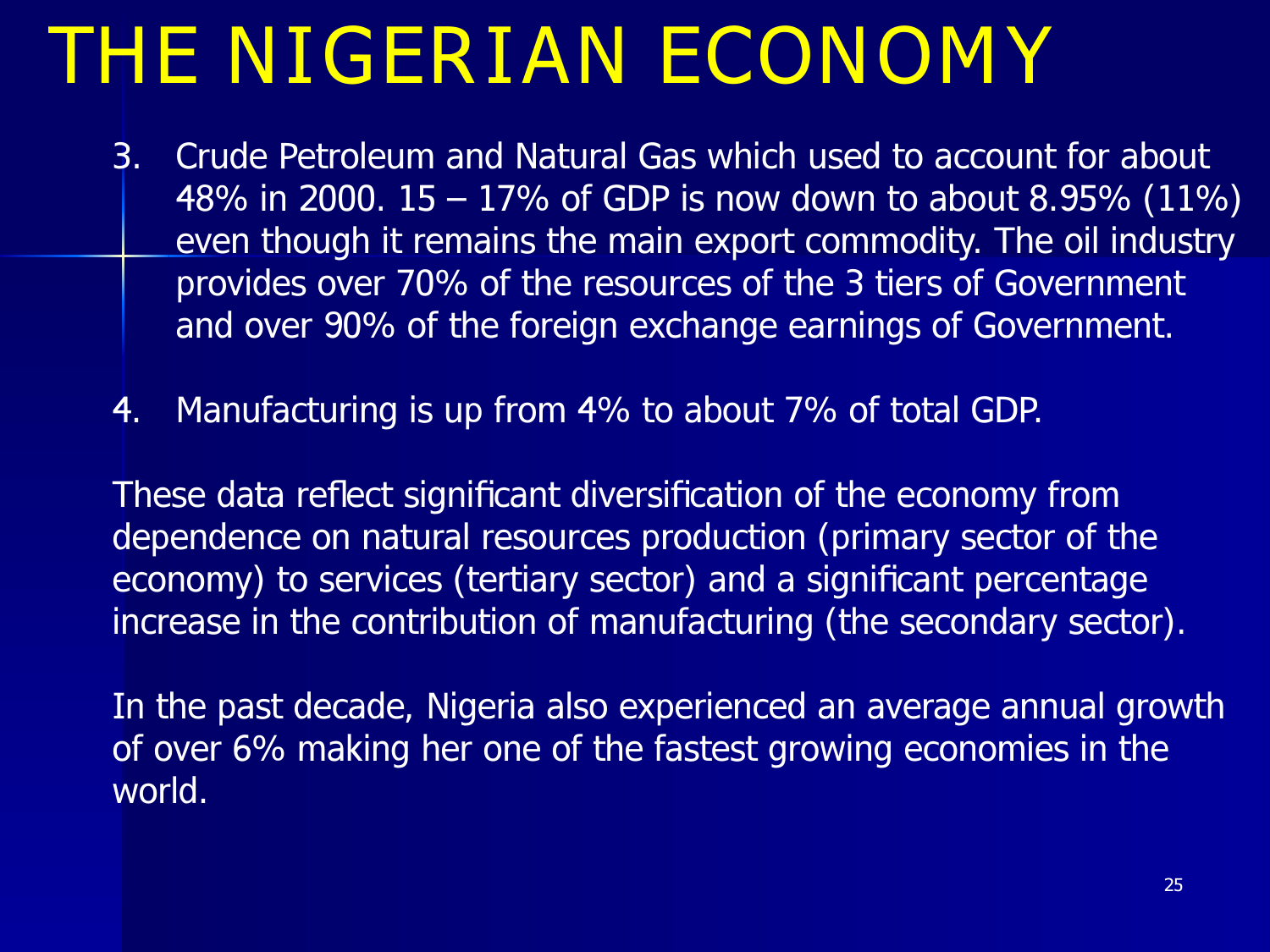

THE NIGERIAN ECONOMY
Crude Petroleum and Natural Gas which used to account for about 48% in 2000. 15 – 17% of GDP is now down to about 8.95% (11%) even though it remains the main export commodity. The oil industry provides over 70% of the resources of the 3 tiers of Government and over 90% of the foreign exchange earnings of Government.

Manufacturing is up from 4% to about 7% of total GDP.

These data reflect significant diversification of the economy from dependence on natural resources production (primary sector of the economy) to services (tertiary sector) and a significant percentage increase in the contribution of manufacturing (the secondary sector).

In the past decade, Nigeria also experienced an average annual growth of over 6% making her one of the fastest growing economies in the world.

25